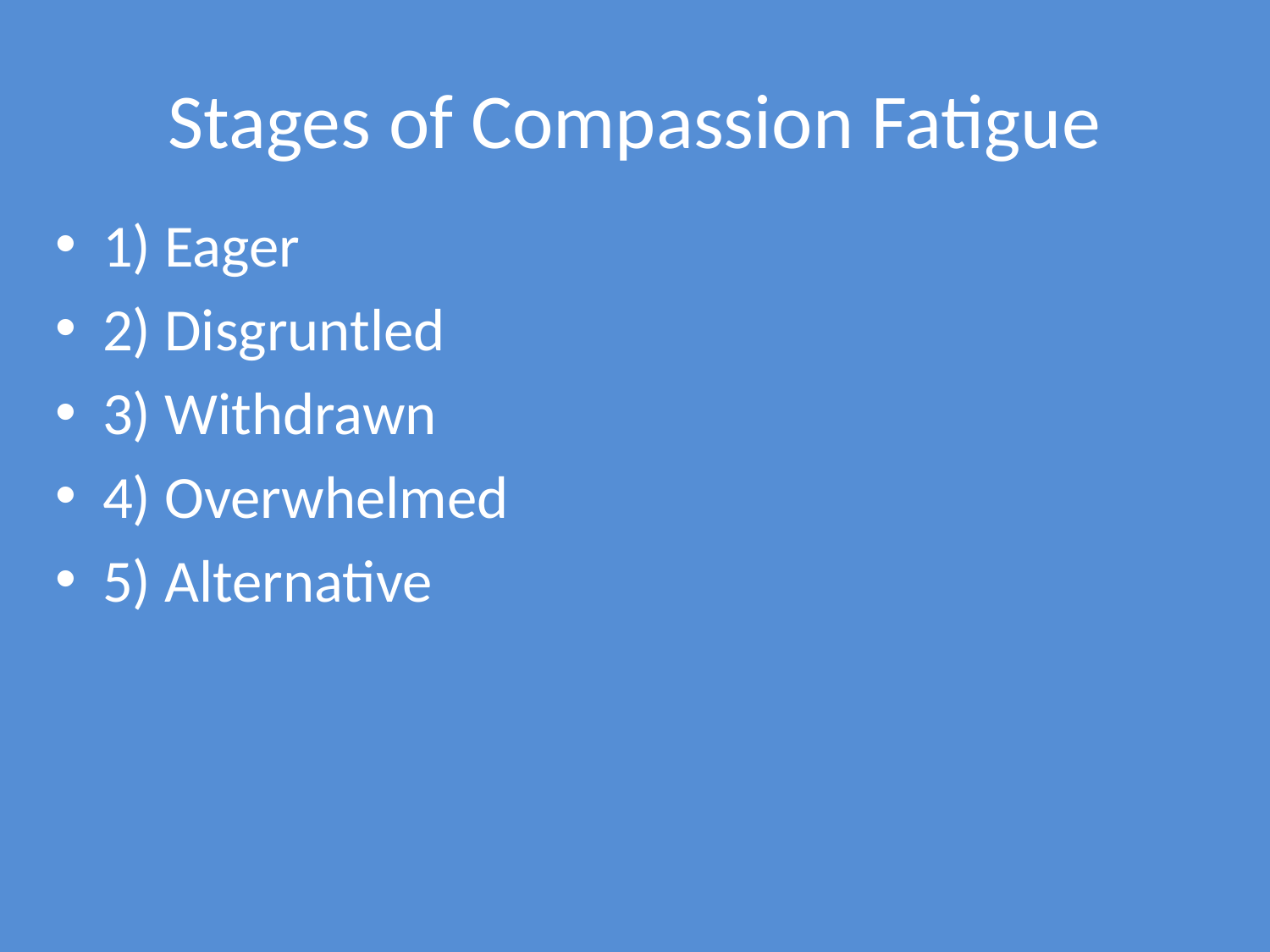

# Stages of Compassion Fatigue
1) Eager
2) Disgruntled
3) Withdrawn
4) Overwhelmed
5) Alternative